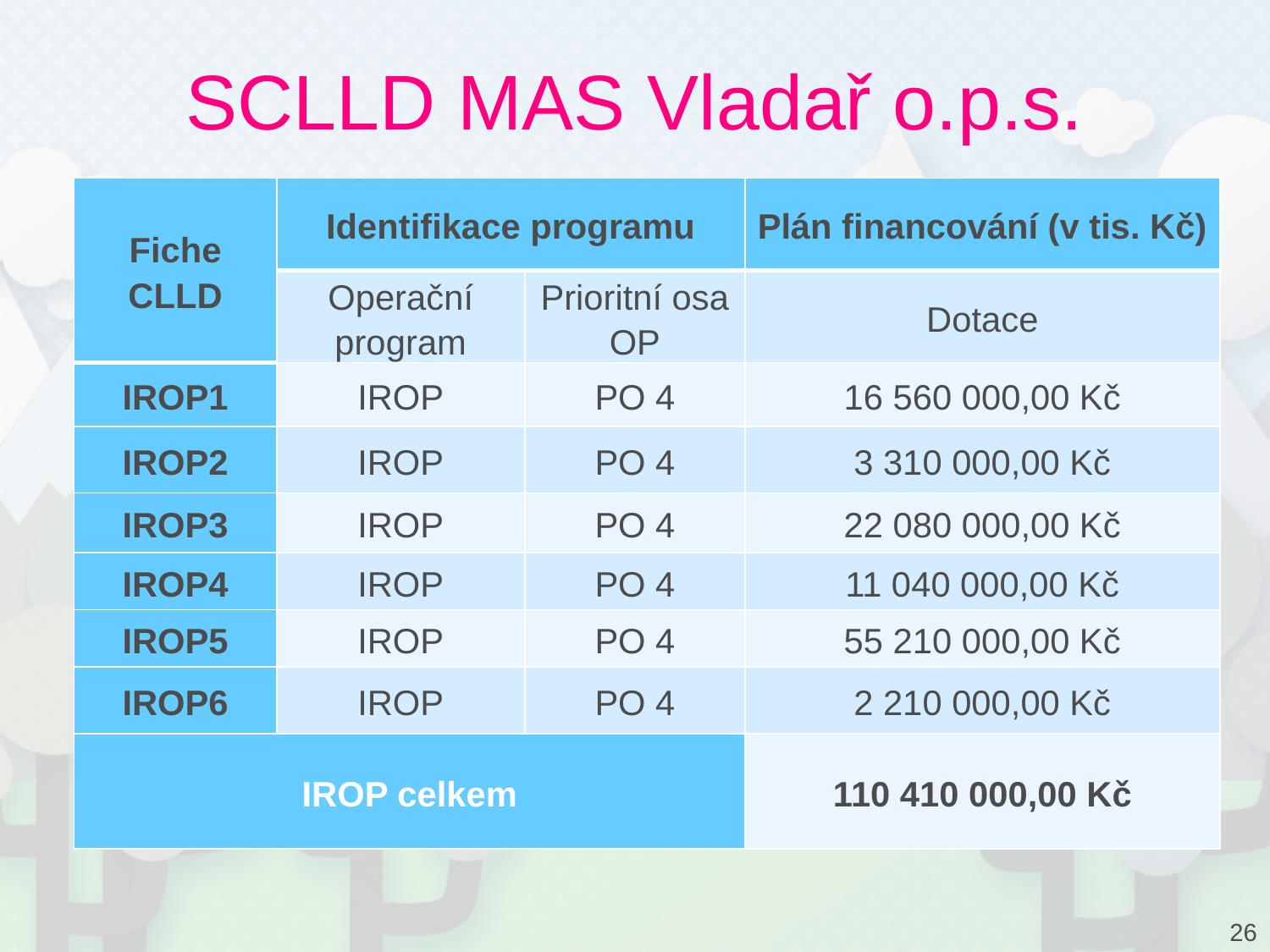

# SCLLD MAS Vladař o.p.s.

| Fiche CLLD | Identifikace programu |  | Plán financování (v tis. Kč) |
| --- | --- | --- | --- |
|  | Operační program | Prioritní osa OP | Dotace |
| IROP1 | IROP | PO 4 | 16 560 000,00 Kč |
| IROP2 | IROP | PO 4 | 3 310 000,00 Kč |
| IROP3 | IROP | PO 4 | 22 080 000,00 Kč |
| IROP4 | IROP | PO 4 | 11 040 000,00 Kč |
| IROP5 | IROP | PO 4 | 55 210 000,00 Kč |
| IROP6 | IROP | PO 4 | 2 210 000,00 Kč |
| IROP celkem |  |  | 110 410 000,00 Kč |
26